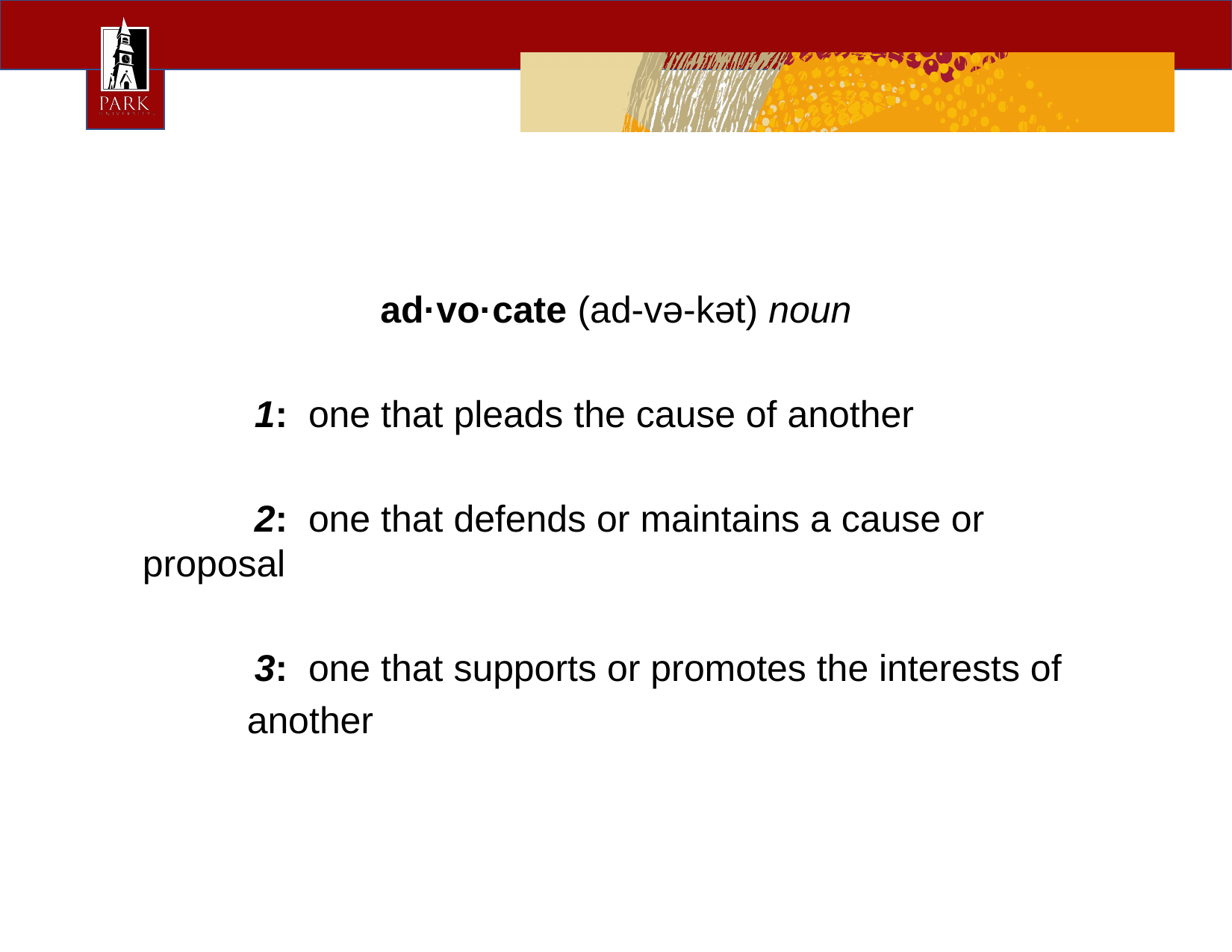

ad·vo·cate (ad-və-kət) noun

	1:  one that pleads the cause of another

	2:  one that defends or maintains a cause or proposal

	3:  one that supports or promotes the interests of
          another